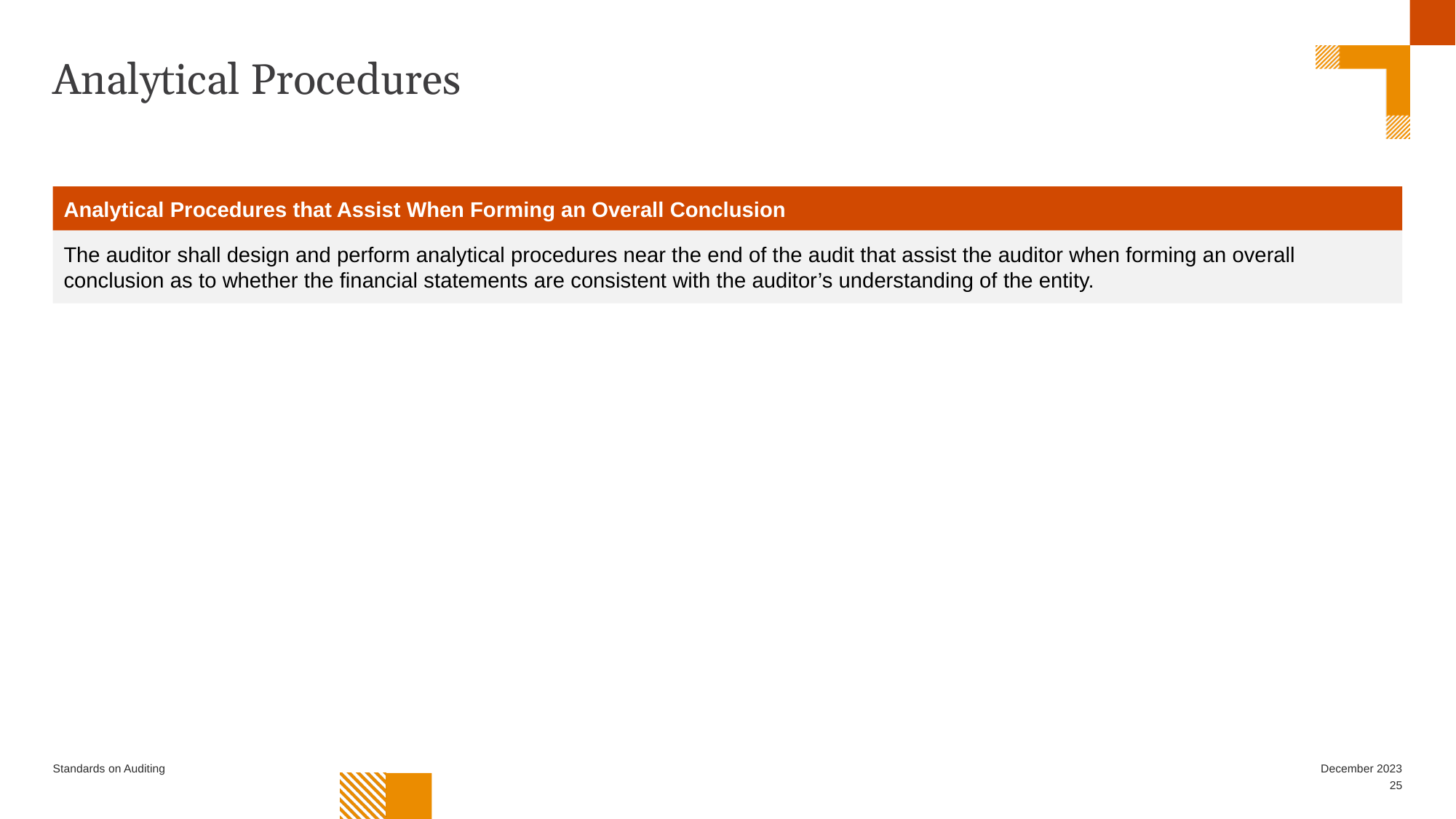

# Analytical Procedures
Analytical Procedures that Assist When Forming an Overall Conclusion
The auditor shall design and perform analytical procedures near the end of the audit that assist the auditor when forming an overall conclusion as to whether the financial statements are consistent with the auditor’s understanding of the entity.
Standards on Auditing
December 2023
25